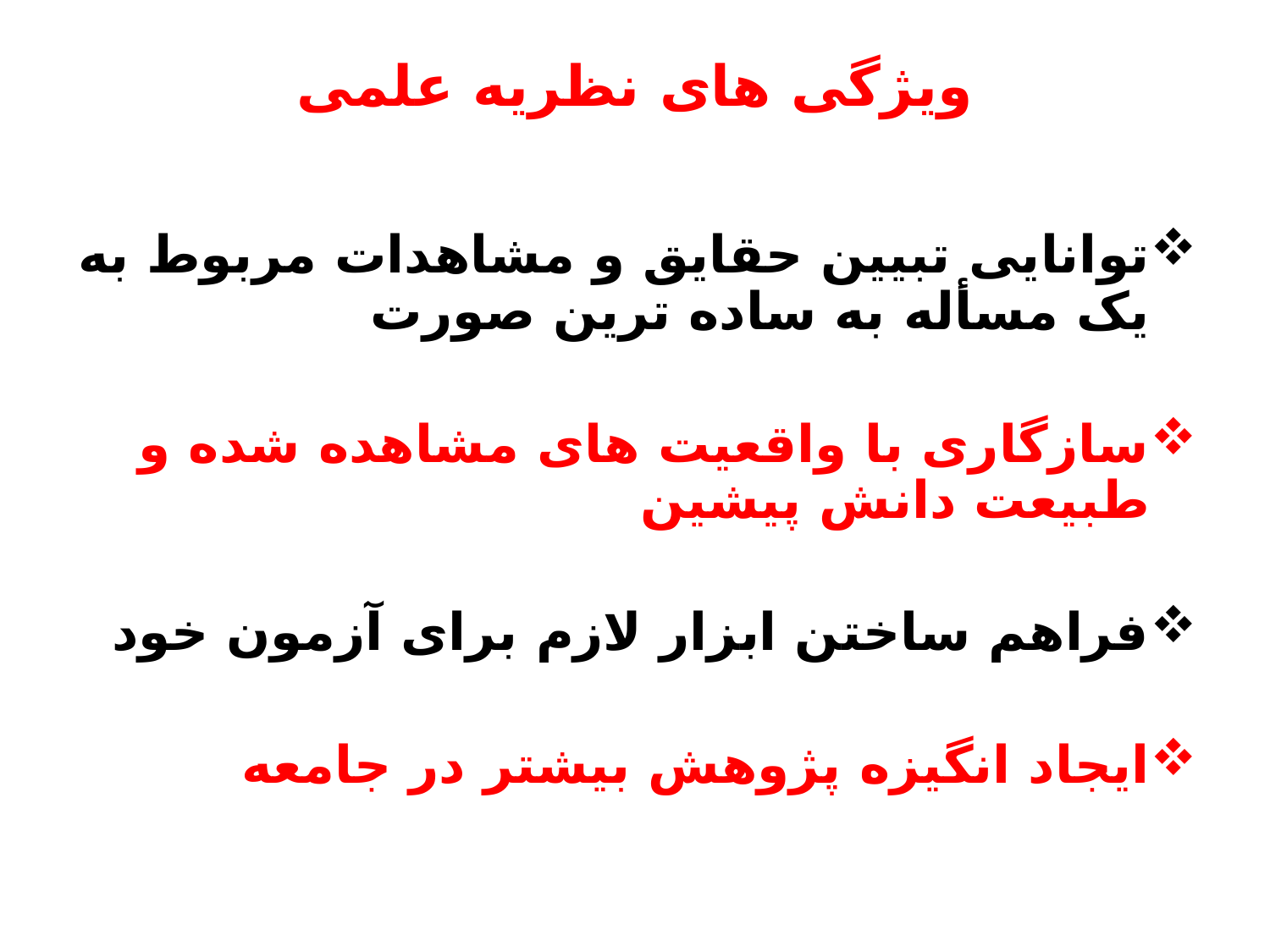

# ویژگی های نظریه علمی
توانایی تبیین حقایق و مشاهدات مربوط به یک مسأله به ساده ترین صورت

سازگاری با واقعیت های مشاهده شده و طبیعت دانش پیشین

فراهم ساختن ابزار لازم برای آزمون خود

ایجاد انگیزه پژوهش بیشتر در جامعه